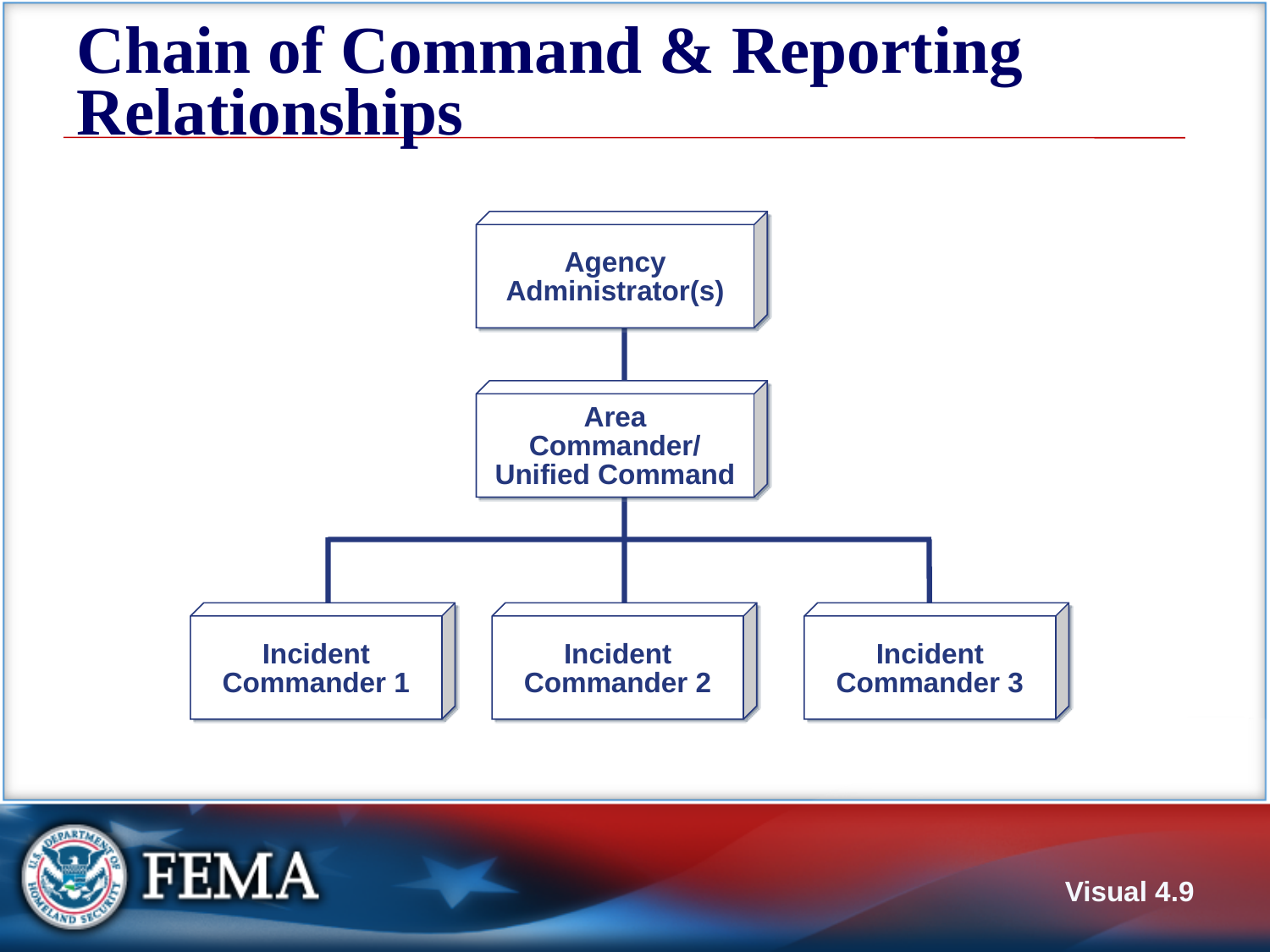

# Chain of Command & Reporting Relationships
Agency
Administrator(s)

Area
Commander/
Unified Command

Incident
Commander 1
Incident
Commander 2
Incident
Commander 3
Visual 4.9